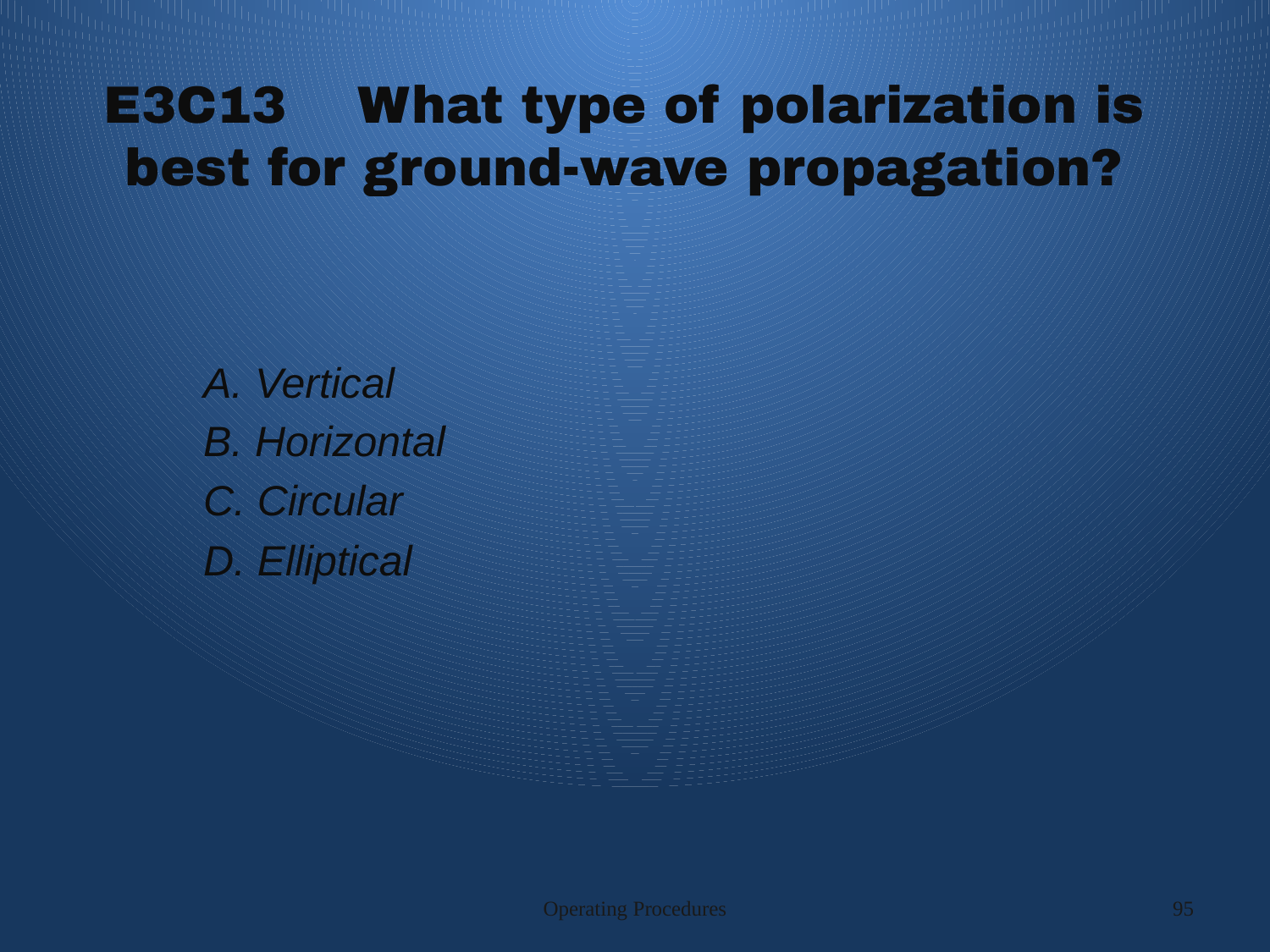

# E3C13    What type of polarization is best for ground-wave propagation?
A. Vertical
B. Horizontal
C. Circular
D. Elliptical
Operating Procedures
95